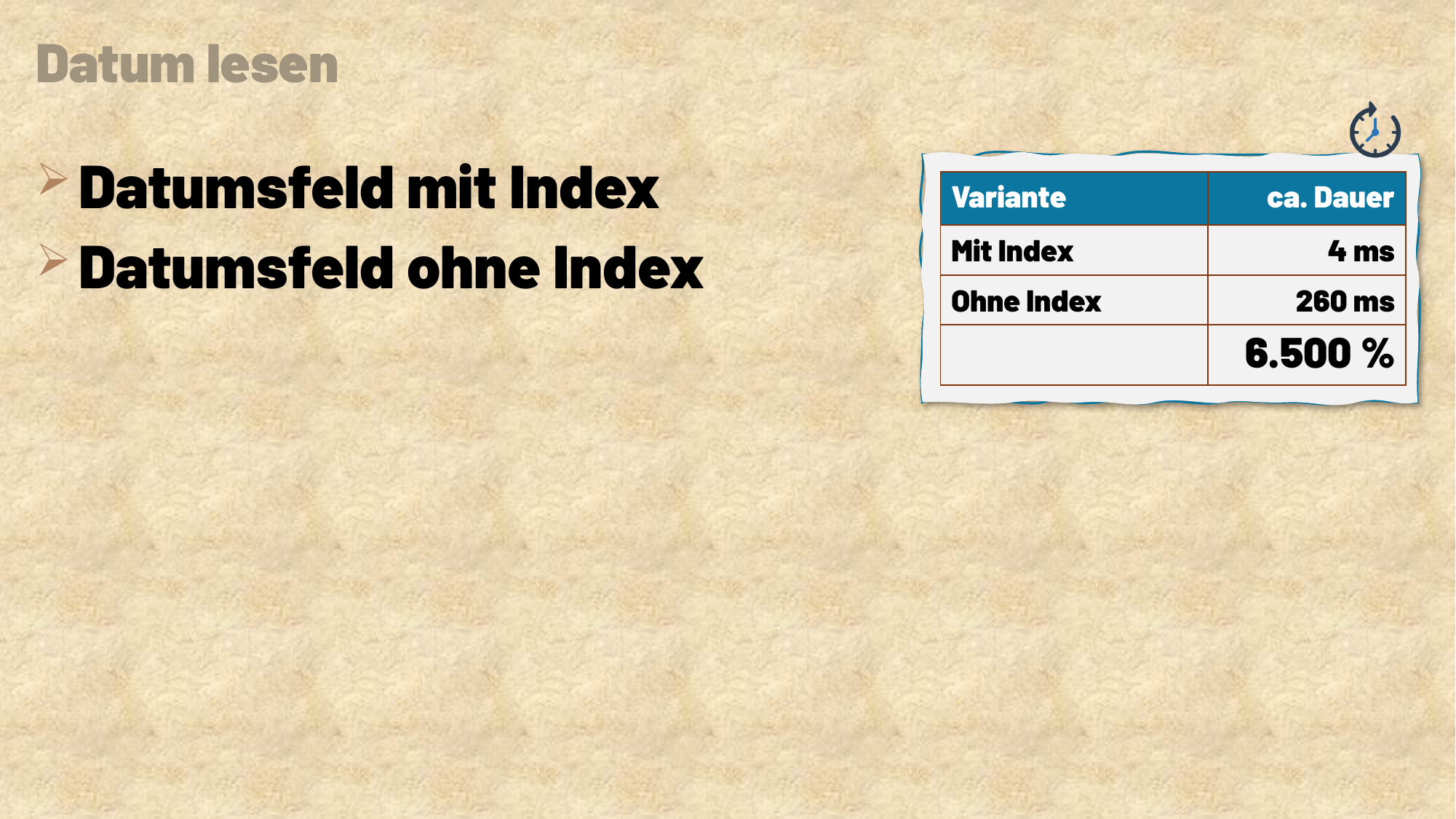

# Datum lesen
Datumsfeld mit Index
Datumsfeld ohne Index
Mit Index
4 ms
Ohne Index
260 ms
6.500 %